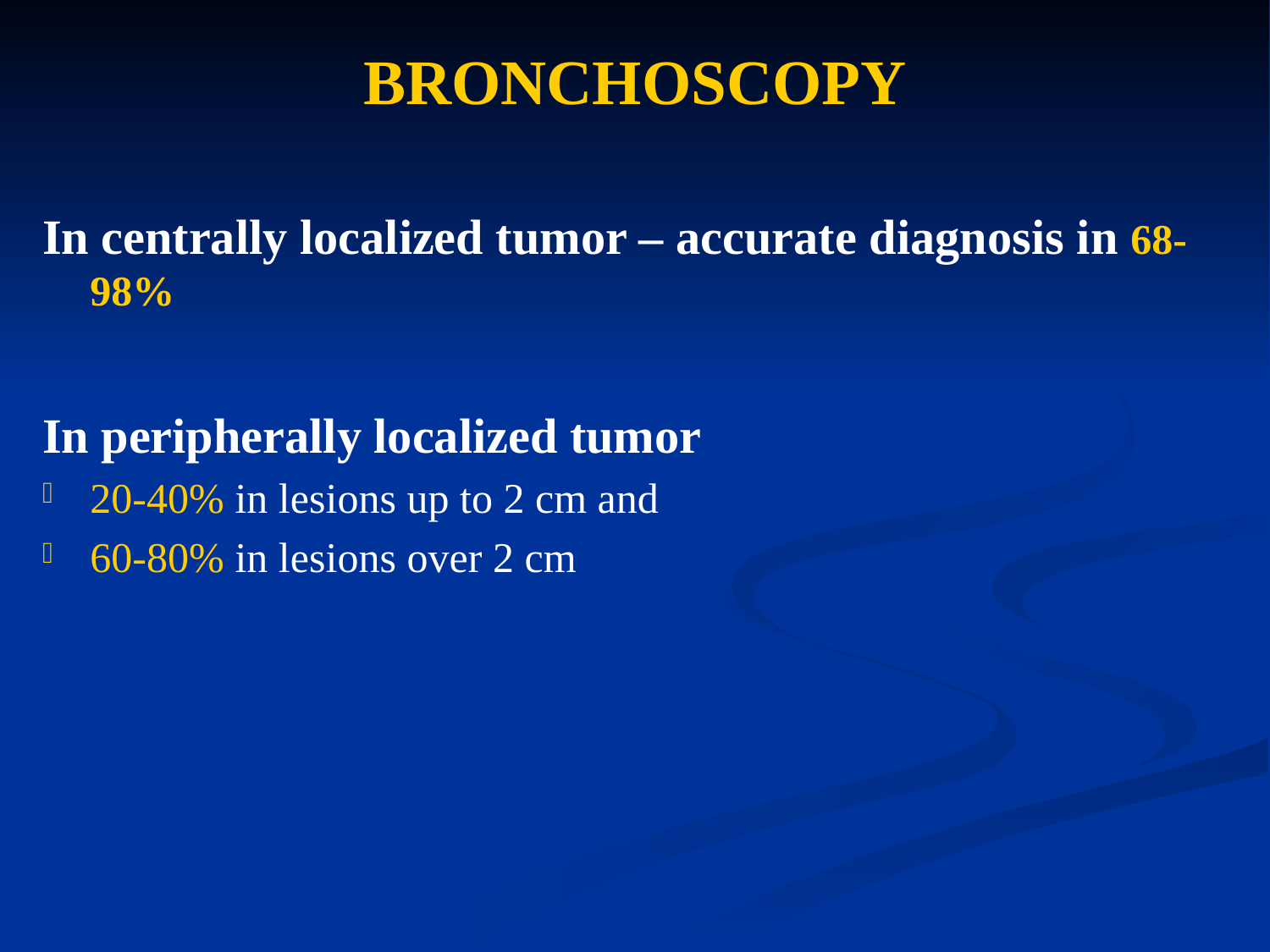

# BRONCHOSCOPY
In centrally localized tumor – accurate diagnosis in 68-98%

In peripherally localized tumor
20-40% in lesions up to 2 cm and
60-80% in lesions over 2 cm